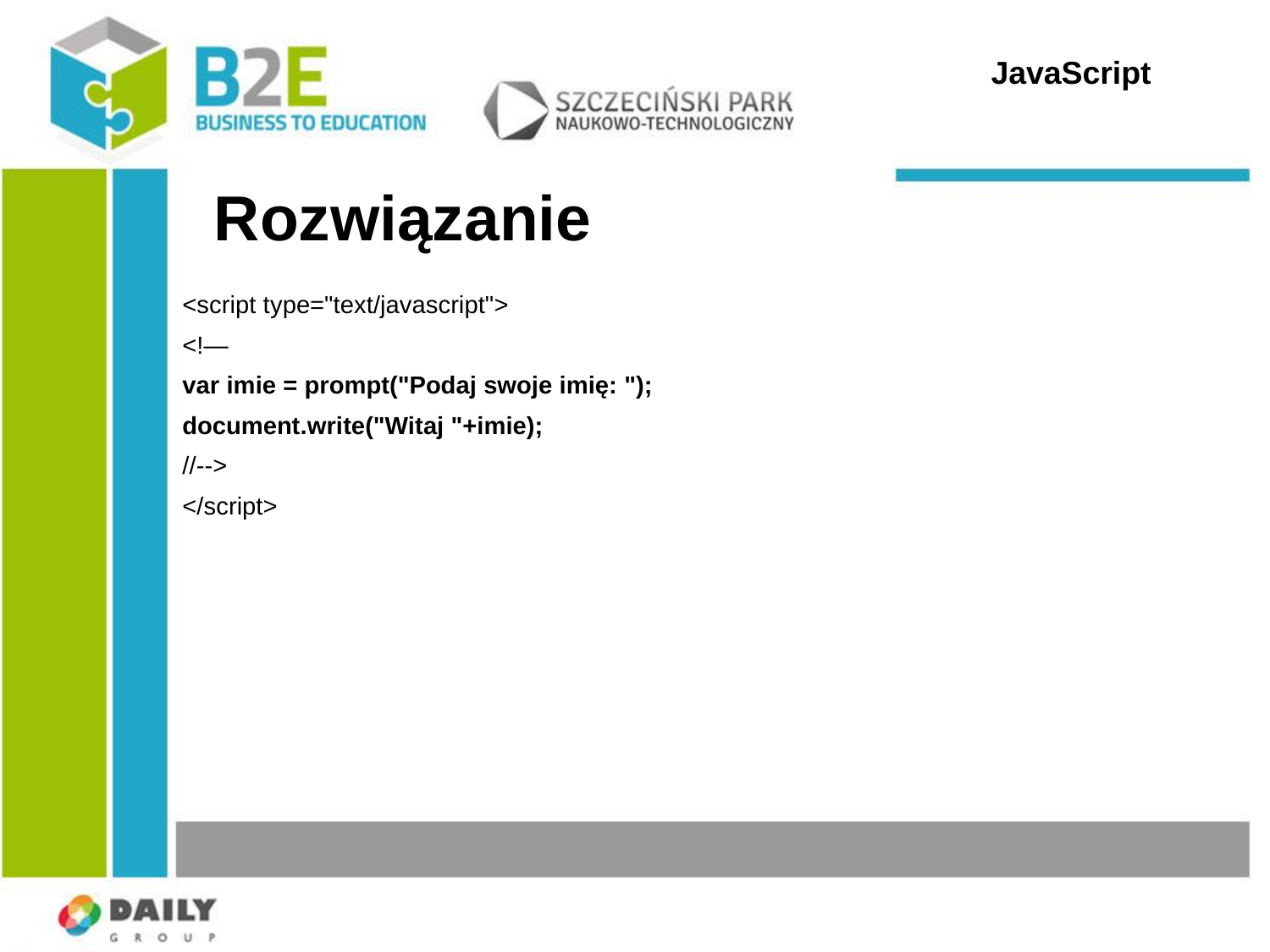

JavaScript
Rozwiązanie
<script type="text/javascript">
<!—
var imie = prompt("Podaj swoje imię: ");
document.write("Witaj "+imie);
//-->
</script>